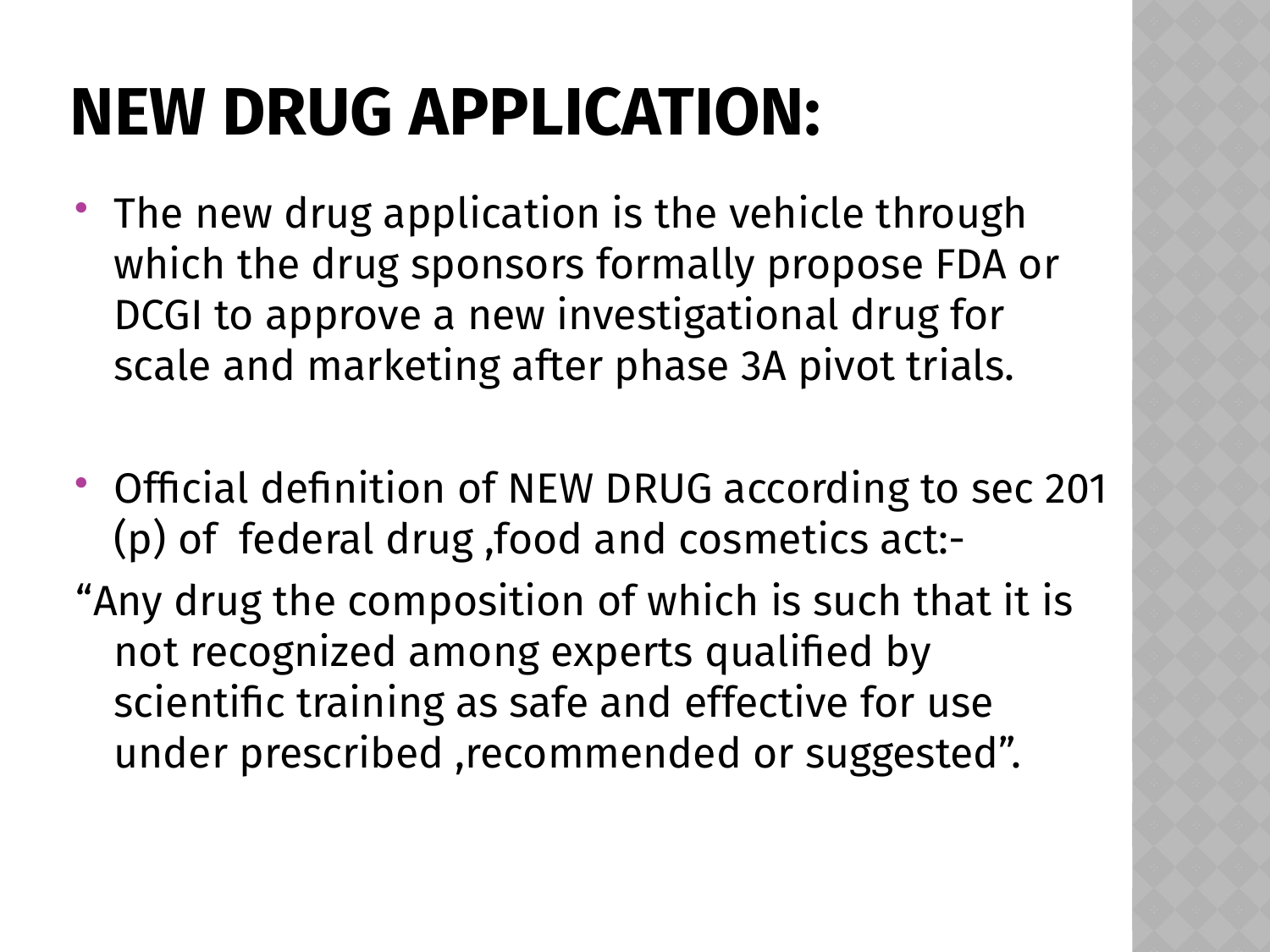

# NEW DRUG APPLICATION:
The new drug application is the vehicle through which the drug sponsors formally propose FDA or DCGI to approve a new investigational drug for scale and marketing after phase 3A pivot trials.

Official definition of NEW DRUG according to sec 201 (p) of  federal drug ,food and cosmetics act:-
“Any drug the composition of which is such that it is not recognized among experts qualified by scientific training as safe and effective for use under prescribed ,recommended or suggested”.